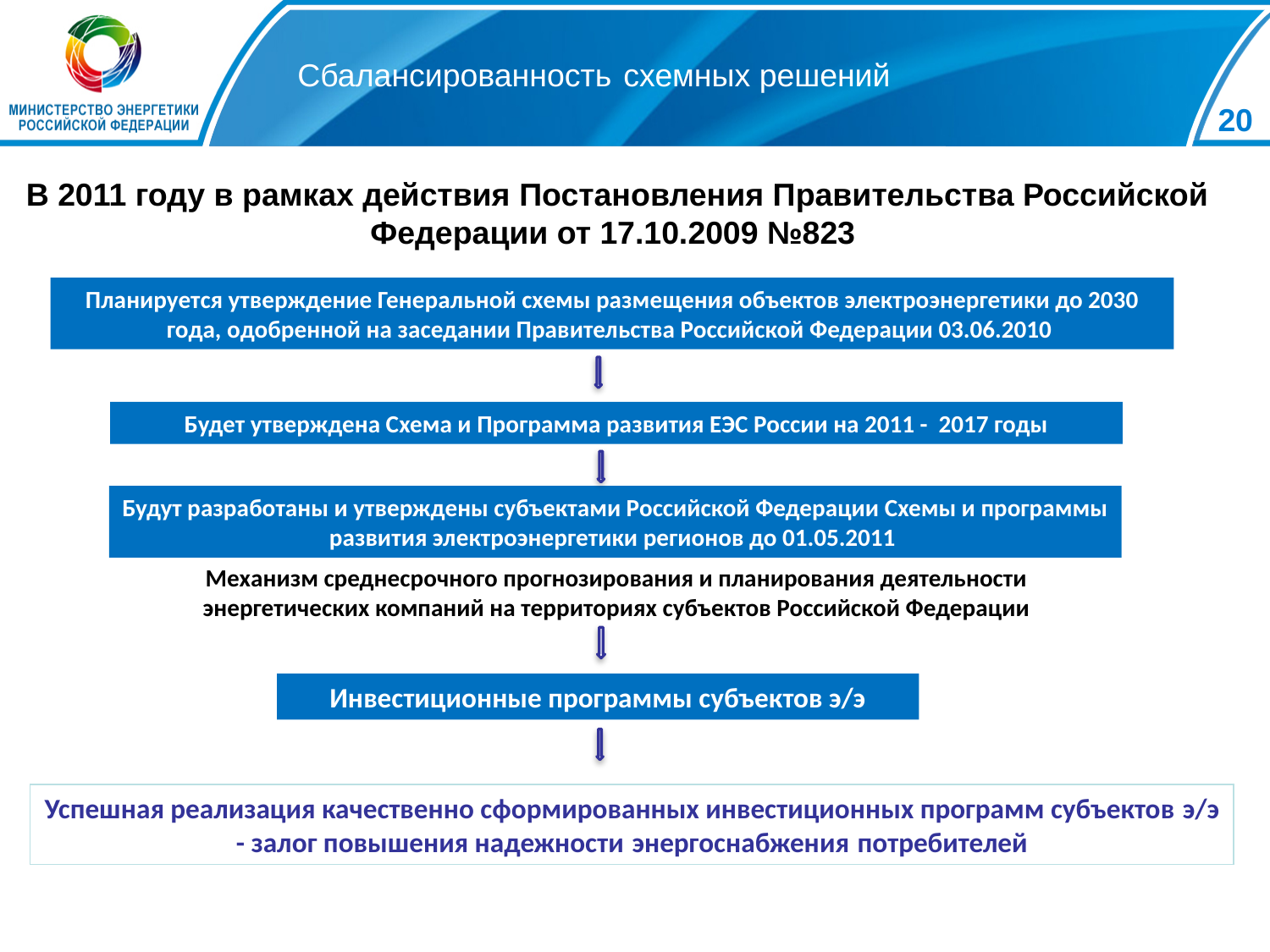

20
Сбалансированность схемных решений
В 2011 году в рамках действия Постановления Правительства Российской Федерации от 17.10.2009 №823
Планируется утверждение Генеральной схемы размещения объектов электроэнергетики до 2030 года, одобренной на заседании Правительства Российской Федерации 03.06.2010

Будет утверждена Схема и Программа развития ЕЭС России на 2011 -  2017 годы

Будут разработаны и утверждены субъектами Российской Федерации Схемы и программы развития электроэнергетики регионов до 01.05.2011
Механизм среднесрочного прогнозирования и планирования деятельности энергетических компаний на территориях субъектов Российской Федерации

Инвестиционные программы субъектов э/э

Успешная реализация качественно сформированных инвестиционных программ субъектов э/э - залог повышения надежности энергоснабжения потребителей